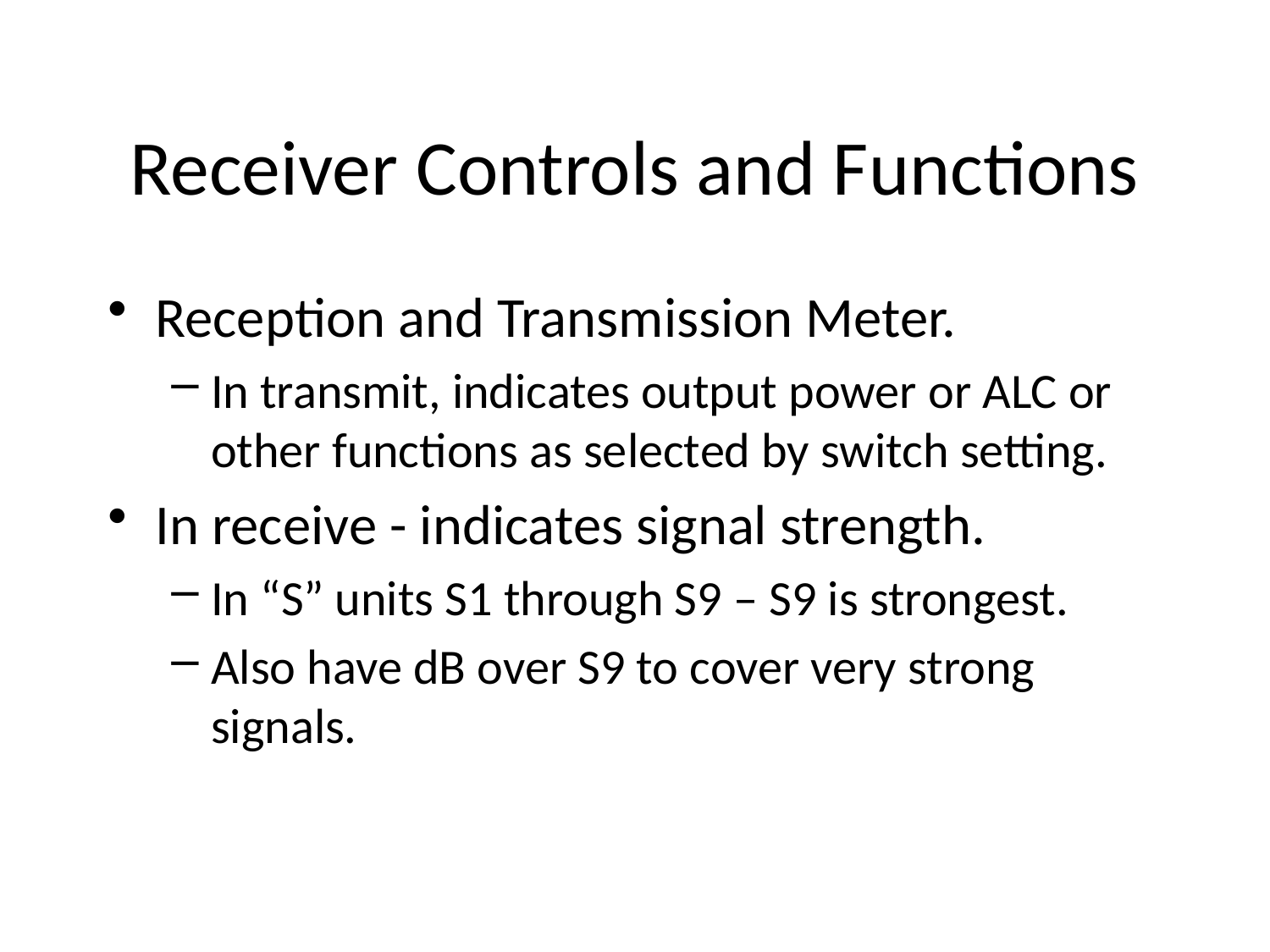

Receiver Controls and Functions
Reception and Transmission Meter.
In transmit, indicates output power or ALC or other functions as selected by switch setting.
In receive - indicates signal strength.
In “S” units S1 through S9 – S9 is strongest.
Also have dB over S9 to cover very strong signals.